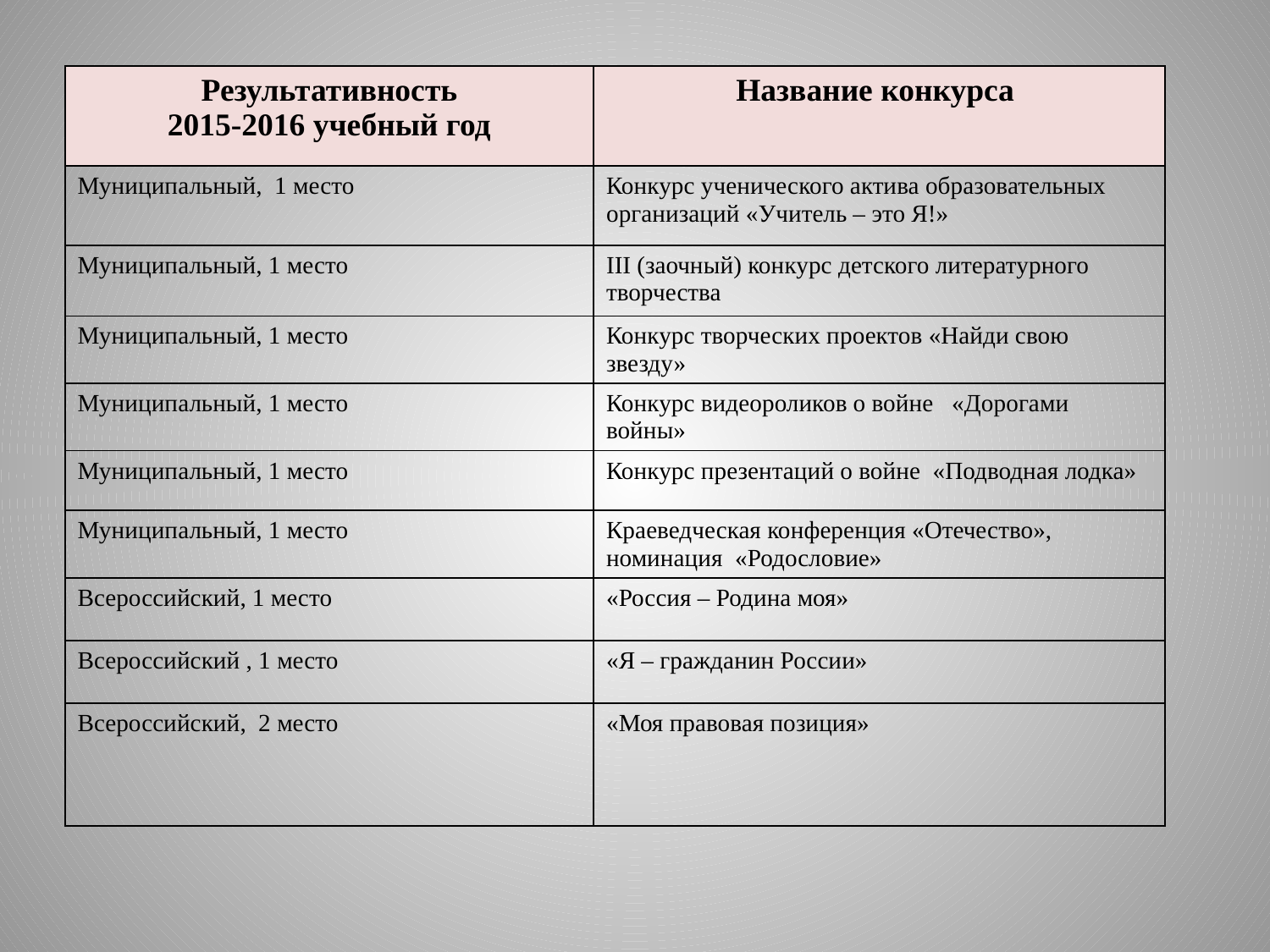

| Результативность 2015-2016 учебный год | Название конкурса |
| --- | --- |
| Муниципальный, 1 место | Конкурс ученического актива образовательных организаций «Учитель – это Я!» |
| Муниципальный, 1 место | III (заочный) конкурс детского литературного творчества |
| Муниципальный, 1 место | Конкурс творческих проектов «Найди свою звезду» |
| Муниципальный, 1 место | Конкурс видеороликов о войне «Дорогами войны» |
| Муниципальный, 1 место | Конкурс презентаций о войне «Подводная лодка» |
| Муниципальный, 1 место | Краеведческая конференция «Отечество», номинация «Родословие» |
| Всероссийский, 1 место | «Россия – Родина моя» |
| Всероссийский , 1 место | «Я – гражданин России» |
| Всероссийский, 2 место | «Моя правовая позиция» |